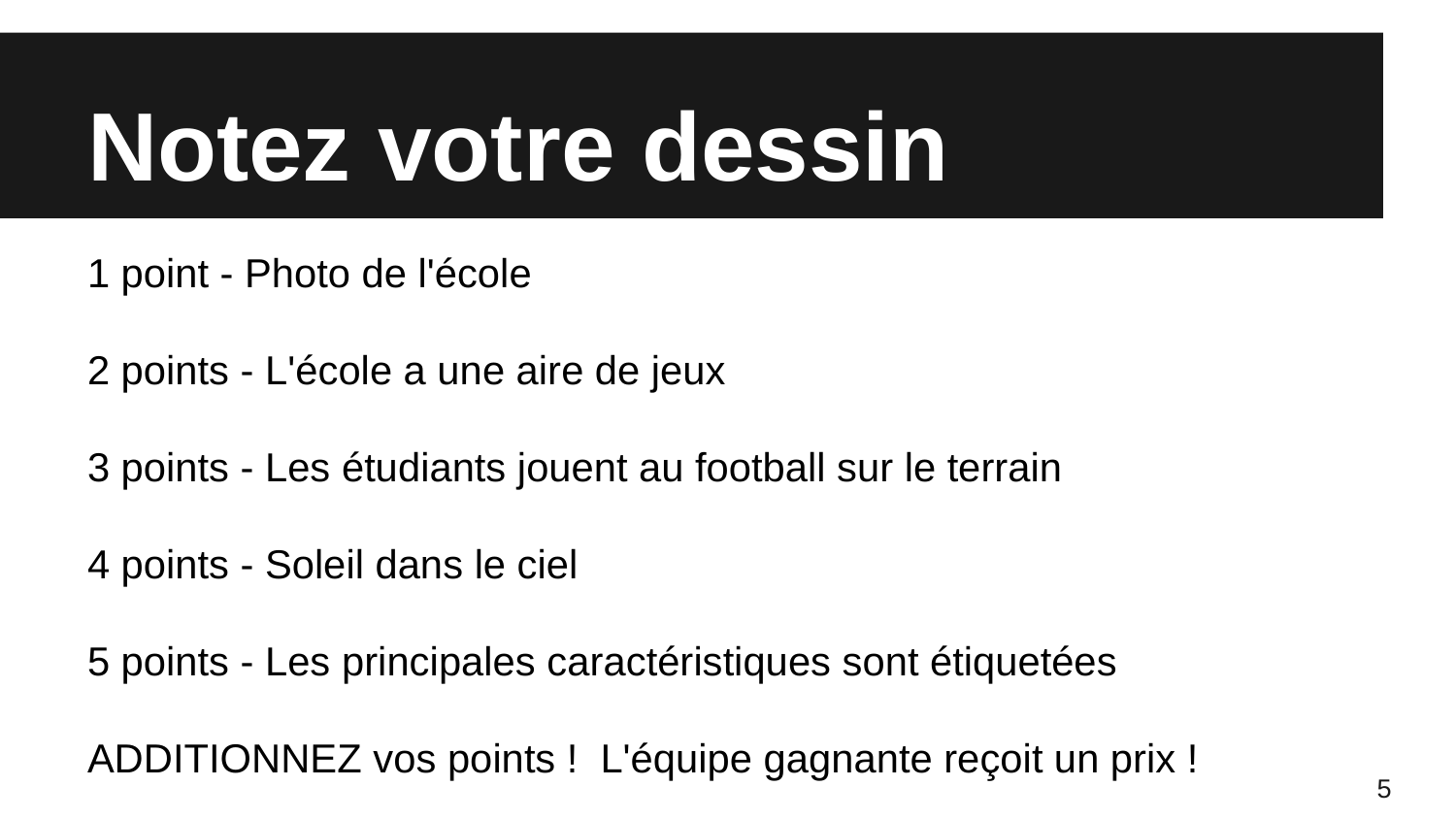

# Notez votre dessin
1 point - Photo de l'école

2 points - L'école a une aire de jeux

3 points - Les étudiants jouent au football sur le terrain

4 points - Soleil dans le ciel

5 points - Les principales caractéristiques sont étiquetées

ADDITIONNEZ vos points !  L'équipe gagnante reçoit un prix !
5